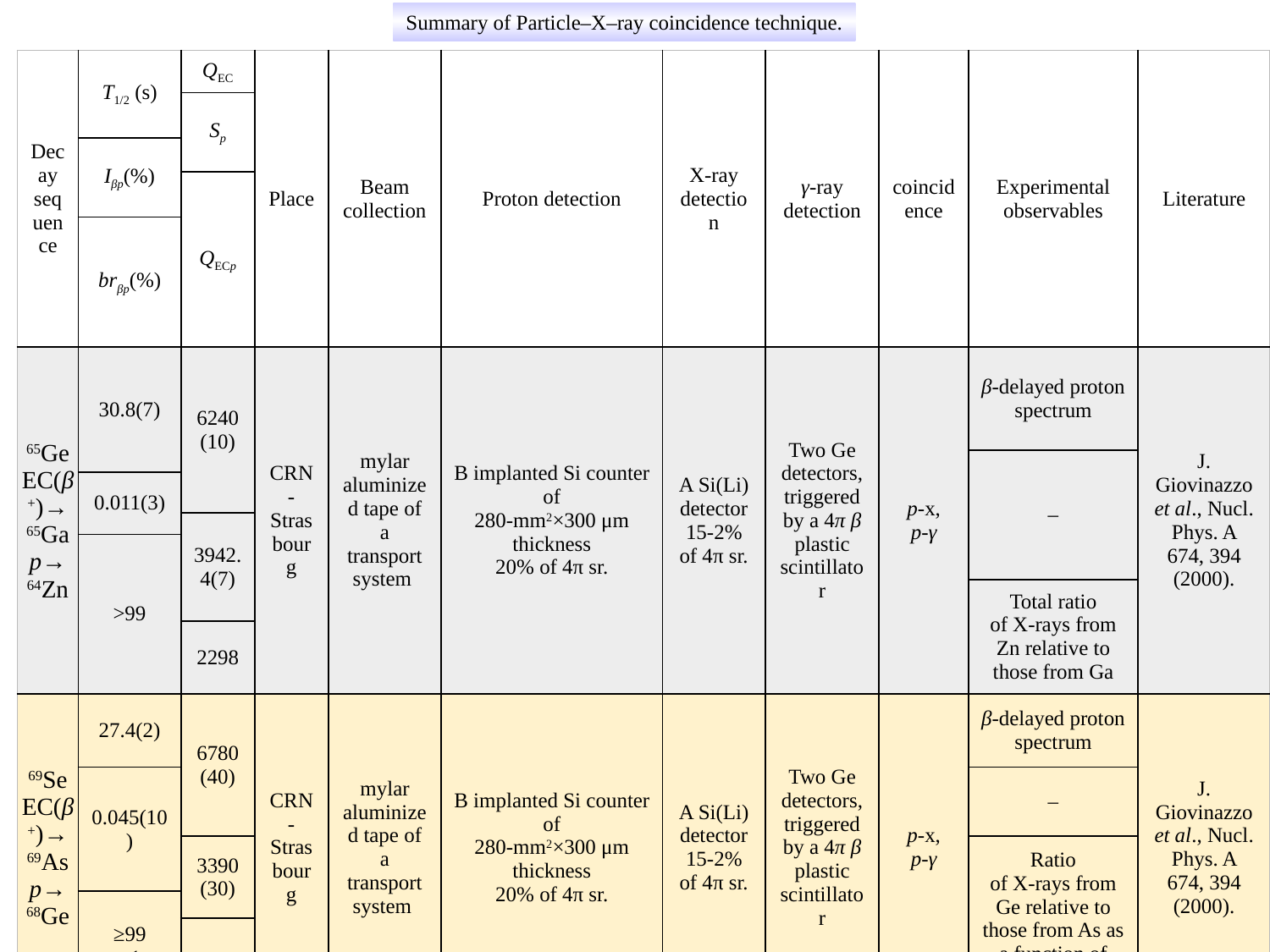

Summary of Particle–X–ray coincidence technique.
| Decay sequence | T1/2 (s) | QEC | Place | Beam collection | Proton detection | X-ray detection | γ-ray detection | coincidence | Experimental observables | Literature |
| --- | --- | --- | --- | --- | --- | --- | --- | --- | --- | --- |
|  |  | Sp |  |  |  |  |  |  |  |  |
|  | Iβp(%) |  |  |  |  |  |  |  |  |  |
|  |  | QECp |  |  |  |  |  |  |  |  |
|  | brβp(%) |  |  |  |  |  |  |  |  |  |
| 65Ge EC(β+)→ 65Ga p→ 64Zn | 30.8(7) | 6240(10) | CRN-Strasbourg | mylar aluminized tape of a transport system | B implanted Si counter of 280-mm2×300 μm thickness 20% of 4π sr. | A Si(Li) detector 15-2% of 4π sr. | Two Ge detectors, triggered by a 4π β plastic scintillator | p-x, p-γ | β-delayed proton spectrum | J. Giovinazzo et al., Nucl. Phys. A 674, 394 (2000). |
|  |  |  |  |  |  |  |  |  | – |  |
|  | 0.011(3) |  |  |  |  |  |  |  |  |  |
|  |  | 3942.4(7) |  |  |  |  |  |  |  |  |
|  | >99 |  |  |  |  |  |  |  |  |  |
|  |  |  |  |  |  |  |  |  | Total ratio of X-rays from Zn relative to those from Ga |  |
|  |  | 2298 |  |  |  |  |  |  |  |  |
| 69Se EC(β+)→ 69As p→ 68Ge | 27.4(2) | 6780(40) | CRN-Strasbourg | mylar aluminized tape of a transport system | B implanted Si counter of 280-mm2×300 μm thickness 20% of 4π sr. | A Si(Li) detector 15-2% of 4π sr. | Two Ge detectors, triggered by a 4π β plastic scintillator | p-x, p-γ | β-delayed proton spectrum | J. Giovinazzo et al., Nucl. Phys. A 674, 394 (2000). |
|  | 0.045(10) |  |  |  |  |  |  |  | – |  |
|  |  | 3390(30) |  |  |  |  |  |  | Ratio of X-rays from Ge relative to those from As as a function of proton energy |  |
|  | ≥99 ≤1 |  |  |  |  |  |  |  |  |  |
|  |  | 3390 |  |  |  |  |  |  |  |  |